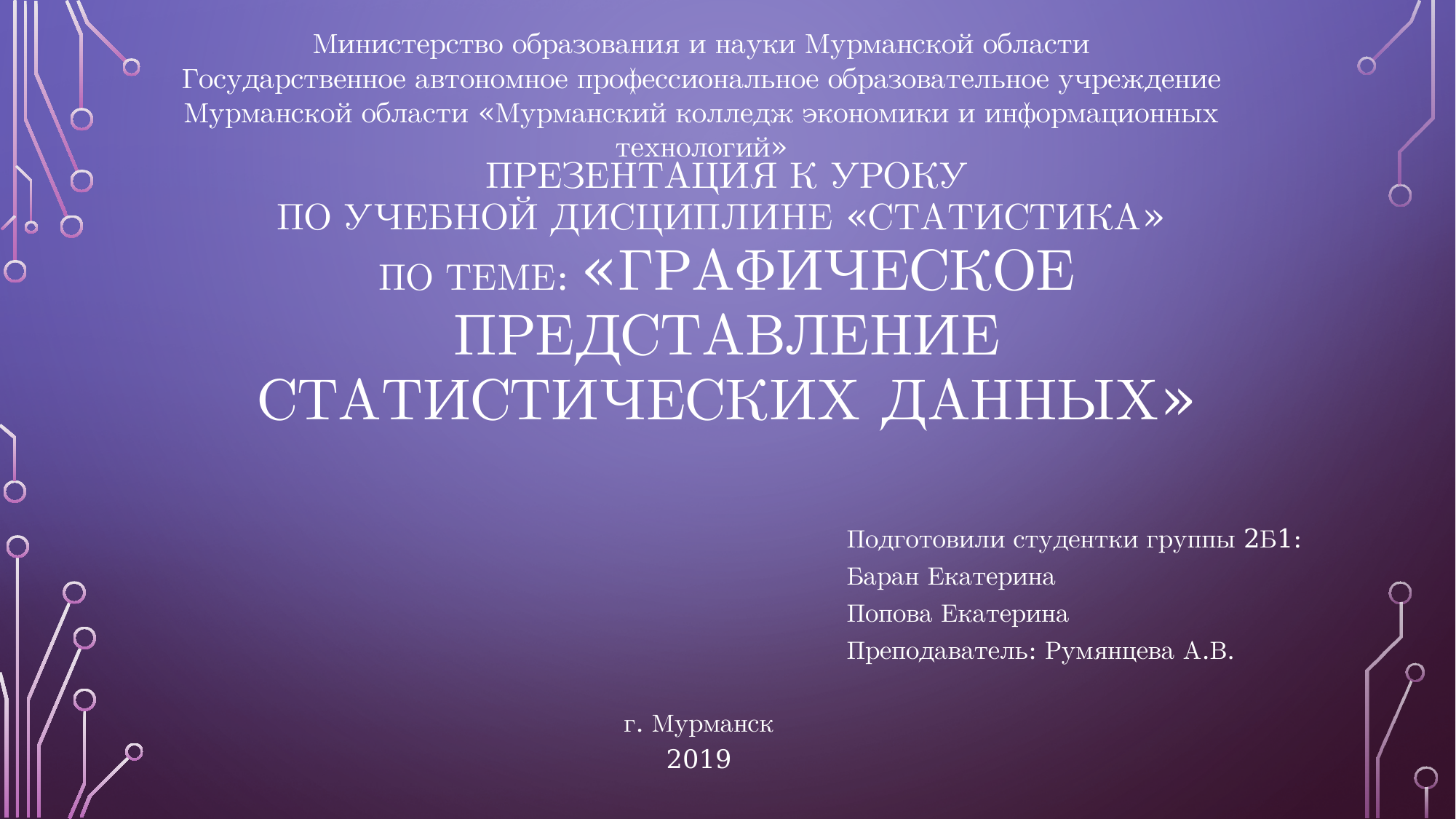

Министерство образования и науки Мурманской области
Государственное автономное профессиональное образовательное учреждение Мурманской области «Мурманский колледж экономики и информационных технологий»

# ПРЕЗЕНТАЦИЯ К УРОКУ ПО УЧЕБНОЙ ДИСЦИПЛИНЕ «СТАТИСТИКА» ПО ТЕМЕ: «Графическое представление статистических данных»
Подготовили студентки группы 2Б1:
Баран Екатерина
Попова Екатерина
Преподаватель: Румянцева А.В.
г. Мурманск
2019